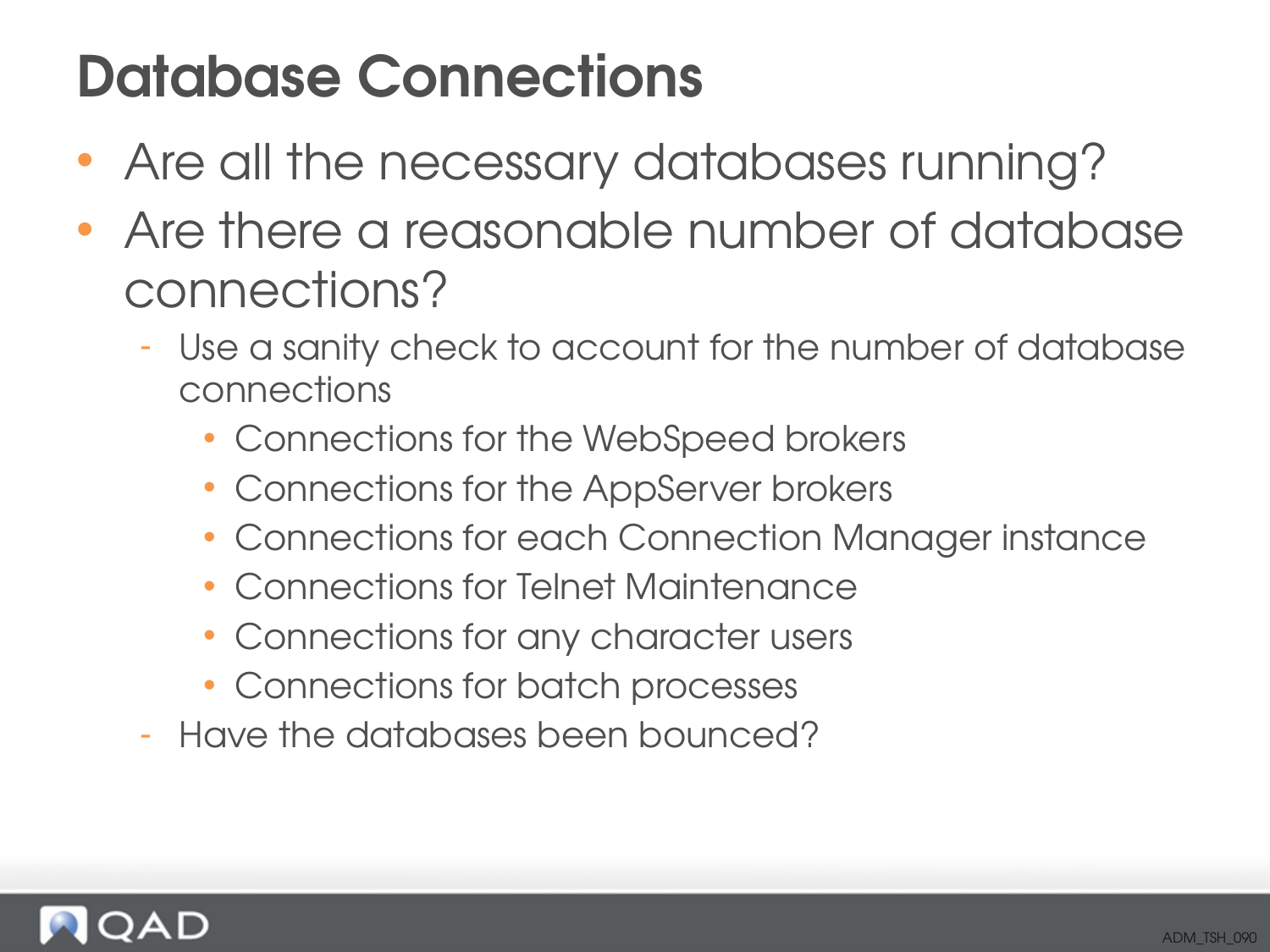

# Database Connections
Are all the necessary databases running?
Are there a reasonable number of database connections?
Use a sanity check to account for the number of database connections
Connections for the WebSpeed brokers
Connections for the AppServer brokers
Connections for each Connection Manager instance
Connections for Telnet Maintenance
Connections for any character users
Connections for batch processes
Have the databases been bounced?

ADM_TSH_090